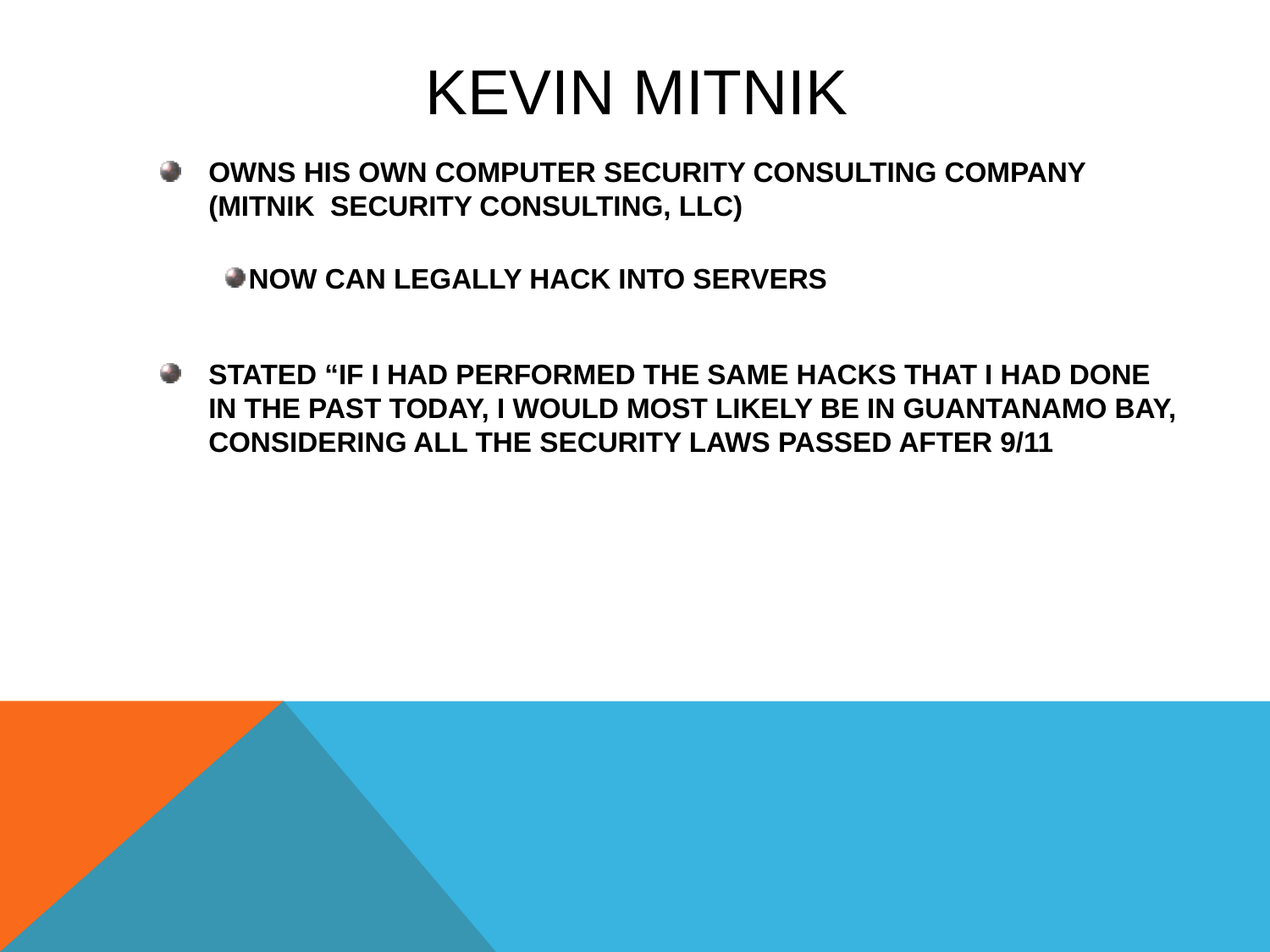

# Kevin mitnik
OWNS HIS OWN COMPUTER SECURITY CONSULTING COMPANY (MITNIK  SECURITY CONSULTING, LLC)
NOW CAN LEGALLY HACK INTO SERVERS

STATED “IF I HAD PERFORMED THE SAME HACKS THAT I HAD DONE IN THE PAST TODAY, I WOULD MOST LIKELY BE IN GUANTANAMO BAY, CONSIDERING ALL THE SECURITY LAWS PASSED AFTER 9/11